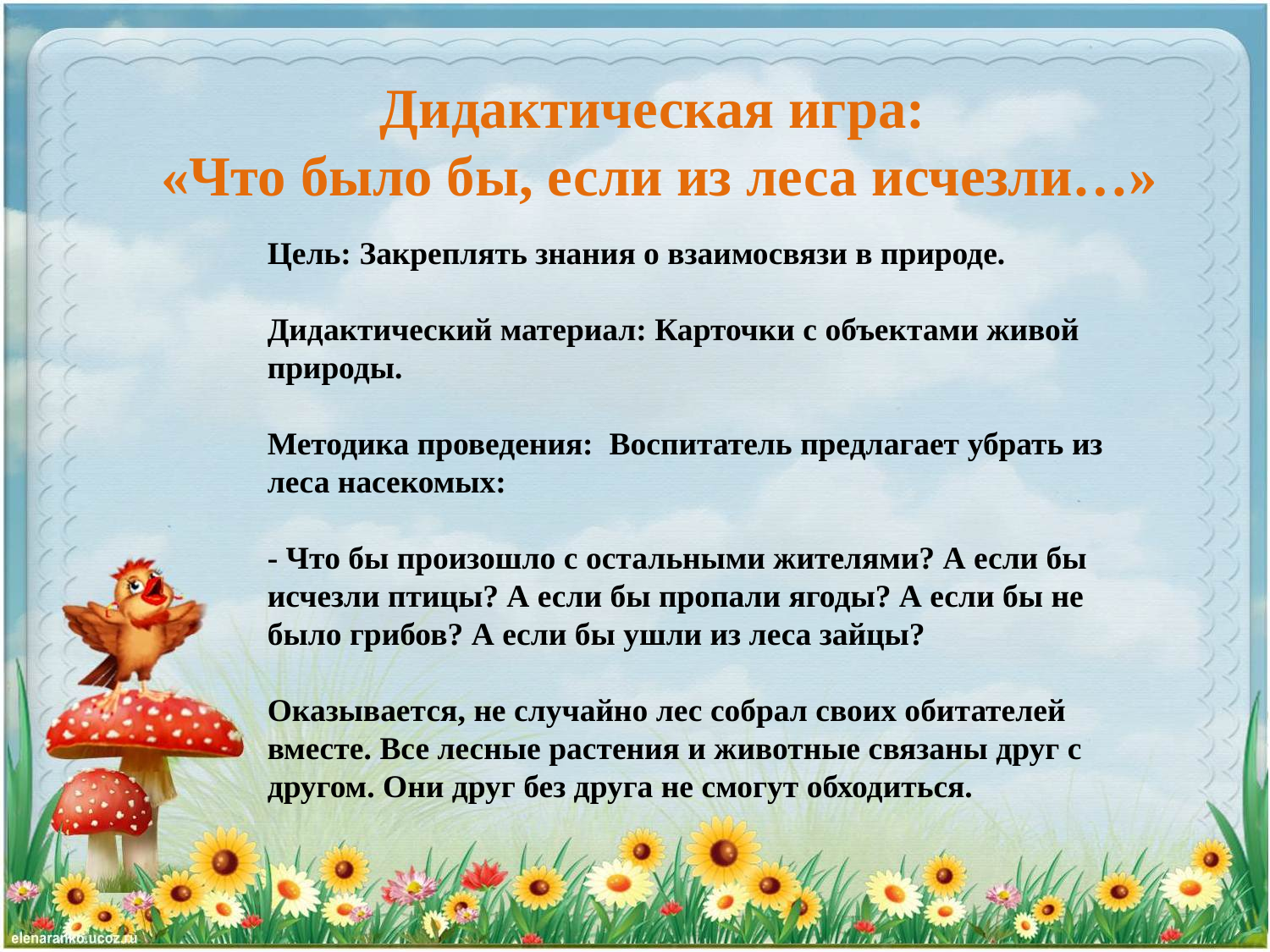

Дидактическая игра:
«Что было бы, если из леса исчезли…»

Цель: Закреплять знания о взаимосвязи в природе.

Дидактический материал: Карточки с объектами живой  природы.

Методика проведения:  Воспитатель предлагает убрать из леса насекомых:

- Что бы произошло с остальными жителями? А если бы исчезли птицы? А если бы пропали ягоды? А если бы не было грибов? А если бы ушли из леса зайцы?

Оказывается, не случайно лес собрал своих обитателей вместе. Все лесные растения и животные связаны друг с другом. Они друг без друга не смогут обходиться.